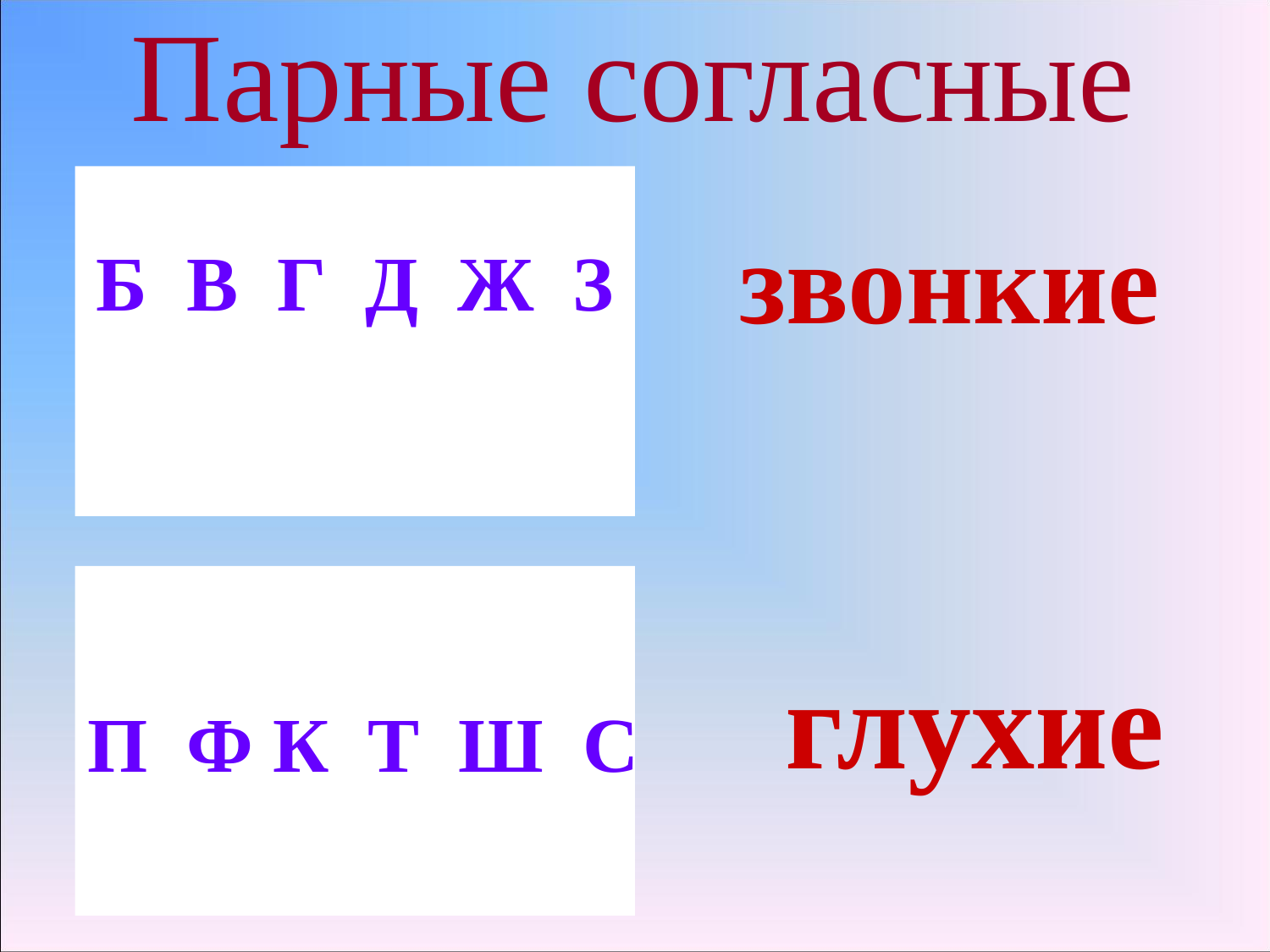

Парные согласные
 Б  В  Г  Д  Ж  З

звонкие
П  Ф К  Т  Ш  С
глухие